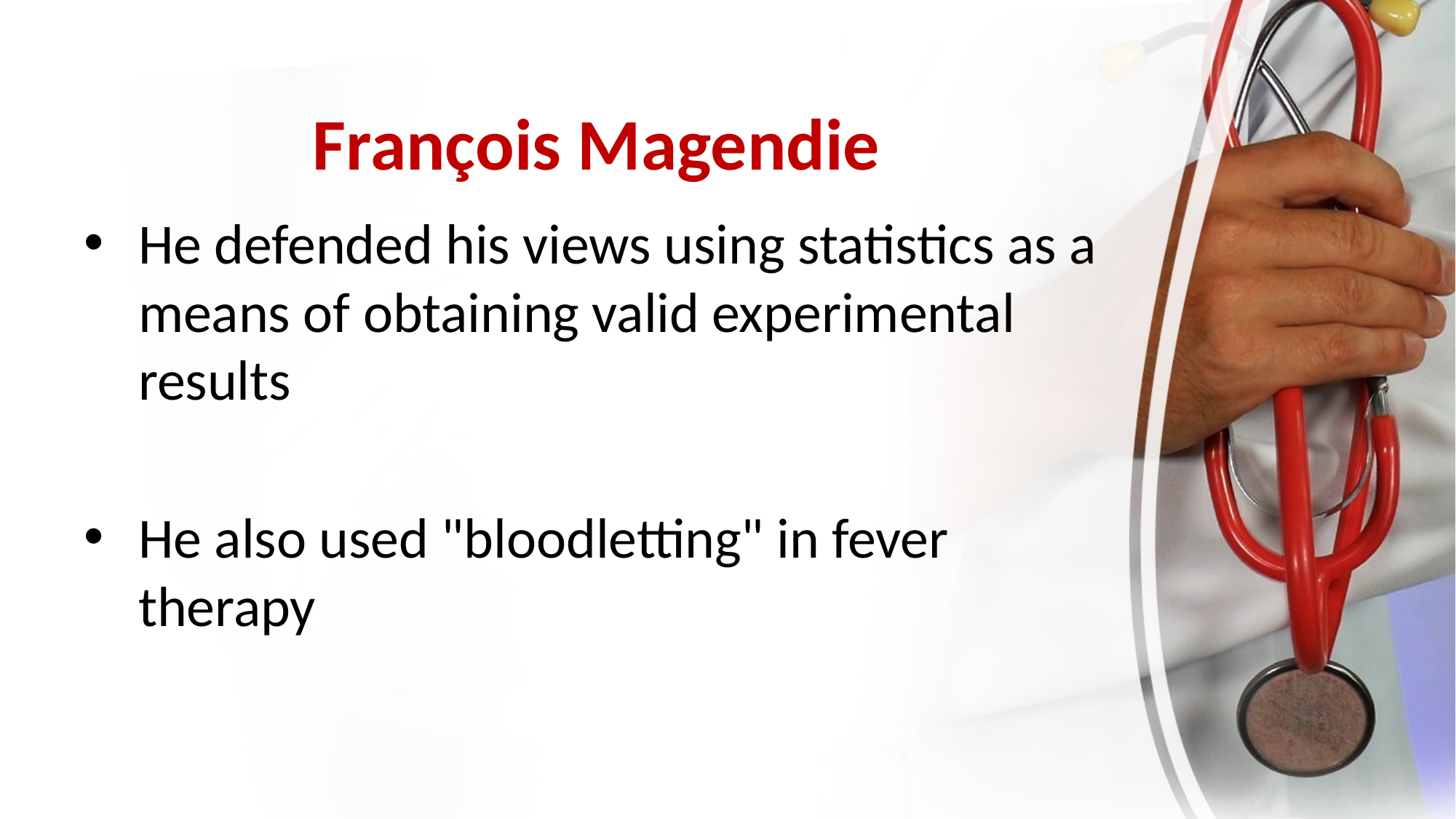

# François Magendie
He defended his views using statistics as a means of obtaining valid experimental results

He also used "bloodletting" in fever therapy